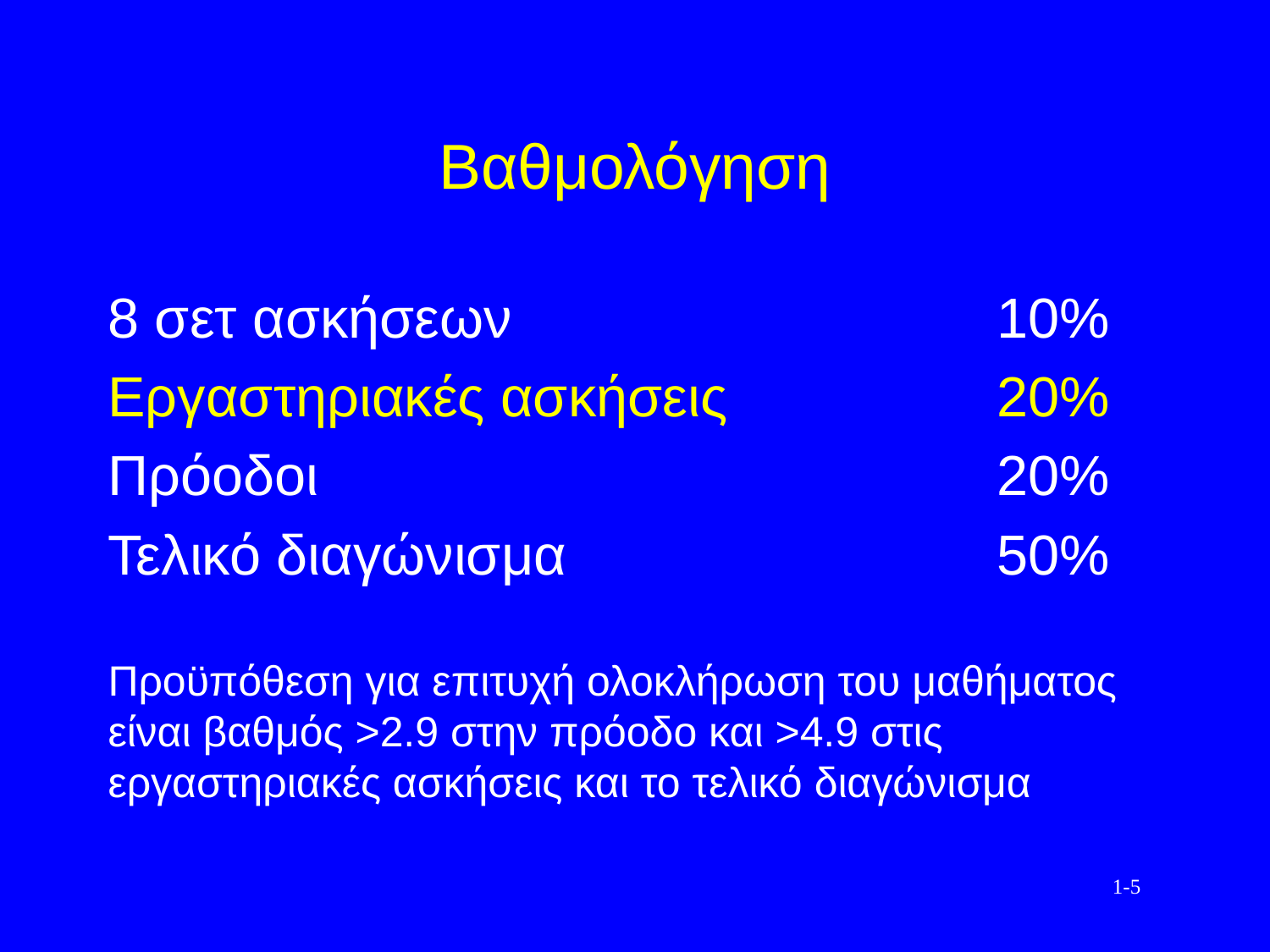

# Βαθμολόγηση
8 σετ ασκήσεων				10%
Εργαστηριακές ασκήσεις			20%
Πρόοδοι						20%
Τελικό διαγώνισμα				50%

Προϋπόθεση για επιτυχή ολοκλήρωση του μαθήματος είναι βαθμός >2.9 στην πρόοδο και >4.9 στις εργαστηριακές ασκήσεις και το τελικό διαγώνισμα